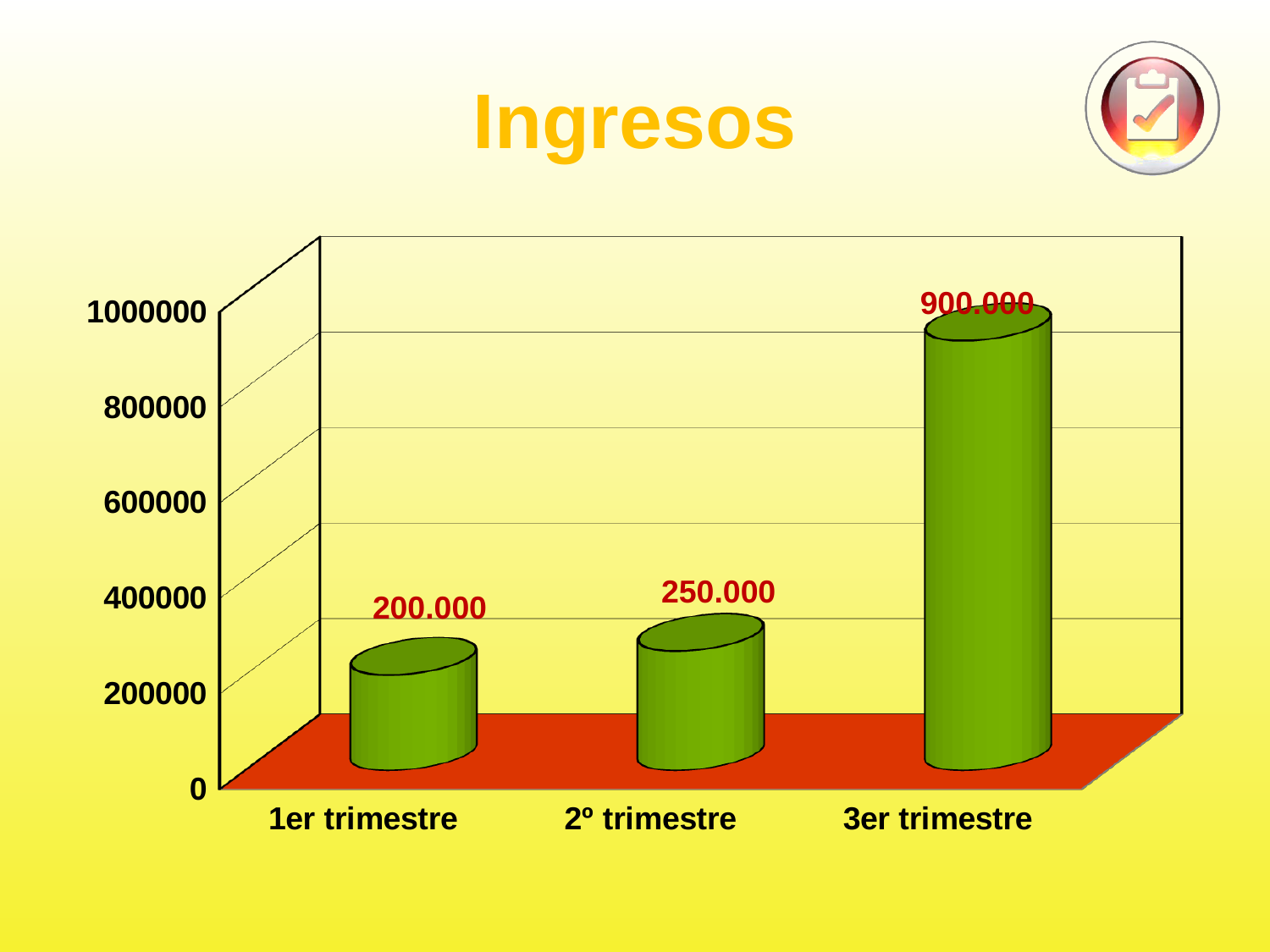

# Ingresos

[unsupported chart]

900.000
250.000
200.000